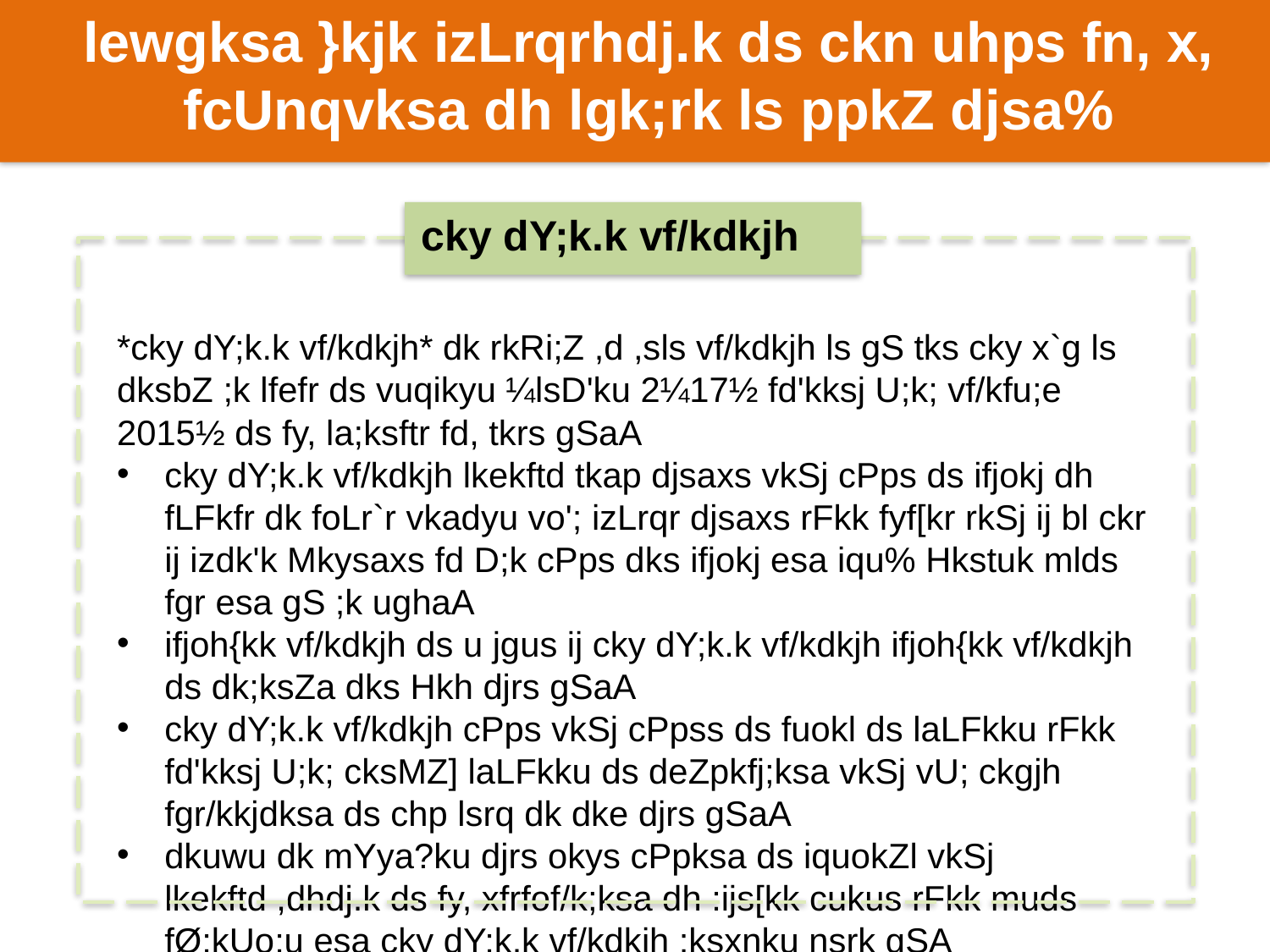

lewgksa }kjk izLrqrhdj.k ds ckn uhps fn, x, fcUnqvksa dh lgk;rk ls ppkZ djsa%

cky dY;k.k vf/kdkjh

*cky dY;k.k vf/kdkjh* dk rkRi;Z ,d ,sls vf/kdkjh ls gS tks cky x`g ls dksbZ ;k lfefr ds vuqikyu ¼lsD'ku 2¼17½ fd'kksj U;k; vf/kfu;e 2015½ ds fy, la;ksftr fd, tkrs gSaA
cky dY;k.k vf/kdkjh lkekftd tkap djsaxs vkSj cPps ds ifjokj dh fLFkfr dk foLr`r vkadyu vo'; izLrqr djsaxs rFkk fyf[kr rkSj ij bl ckr ij izdk'k Mkysaxs fd D;k cPps dks ifjokj esa iqu% Hkstuk mlds fgr esa gS ;k ughaA
ifjoh{kk vf/kdkjh ds u jgus ij cky dY;k.k vf/kdkjh ifjoh{kk vf/kdkjh ds dk;ksZa dks Hkh djrs gSaA
cky dY;k.k vf/kdkjh cPps vkSj cPpss ds fuokl ds laLFkku rFkk fd'kksj U;k; cksMZ] laLFkku ds deZpkfj;ksa vkSj vU; ckgjh fgr/kkjdksa ds chp lsrq dk dke djrs gSaA
dkuwu dk mYya?ku djrs okys cPpksa ds iquokZl vkSj lkekftd ,dhdj.k ds fy, xfrfof/k;ksa dh :ijs[kk cukus rFkk muds fØ;kUo;u esa cky dY;k.k vf/kdkjh ;ksxnku nsrk gSA